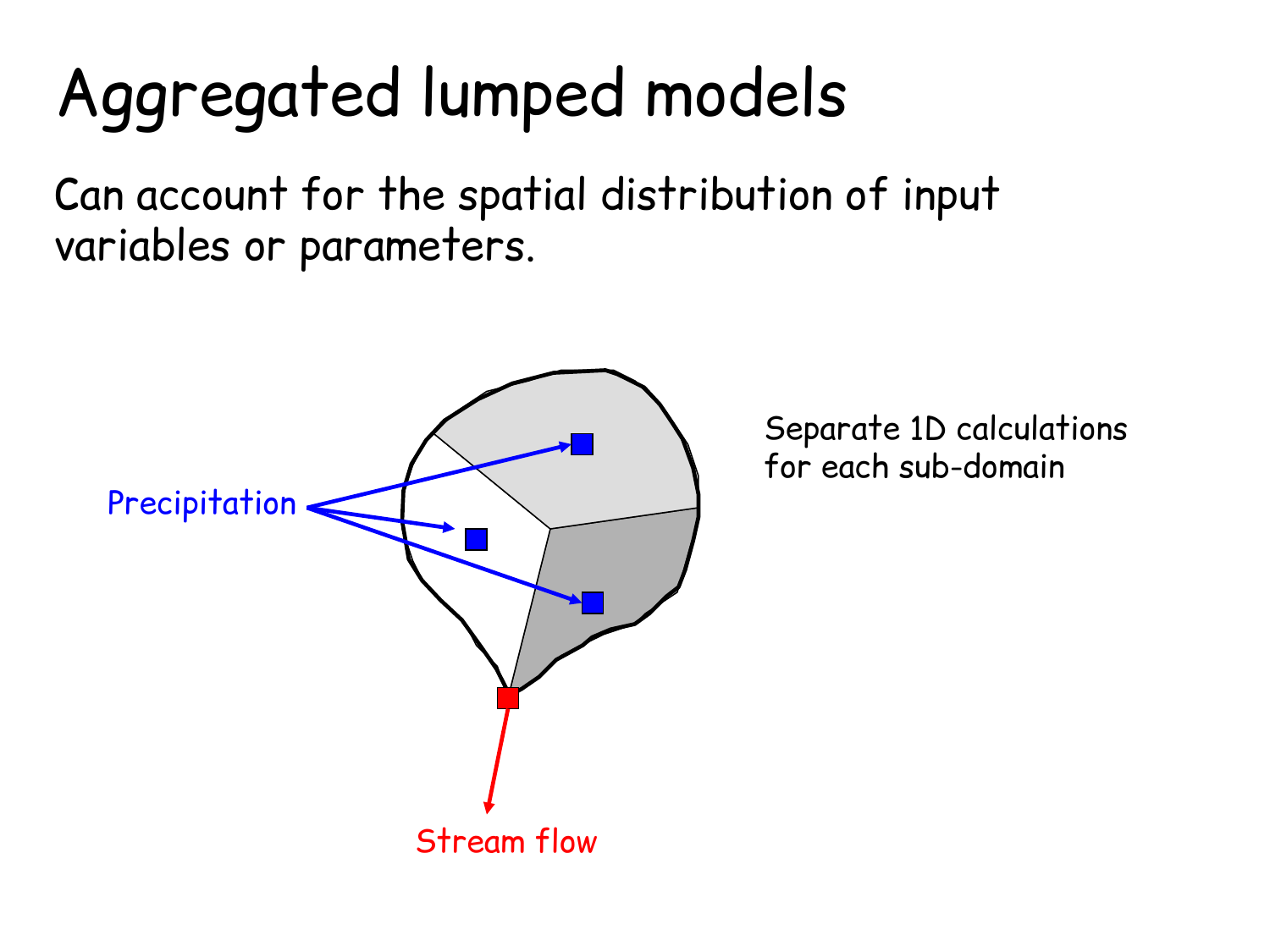

# Aggregated lumped models
Can account for the spatial distribution of input variables or parameters.

Separate 1D calculations for each sub-domain

Precipitation

Stream flow